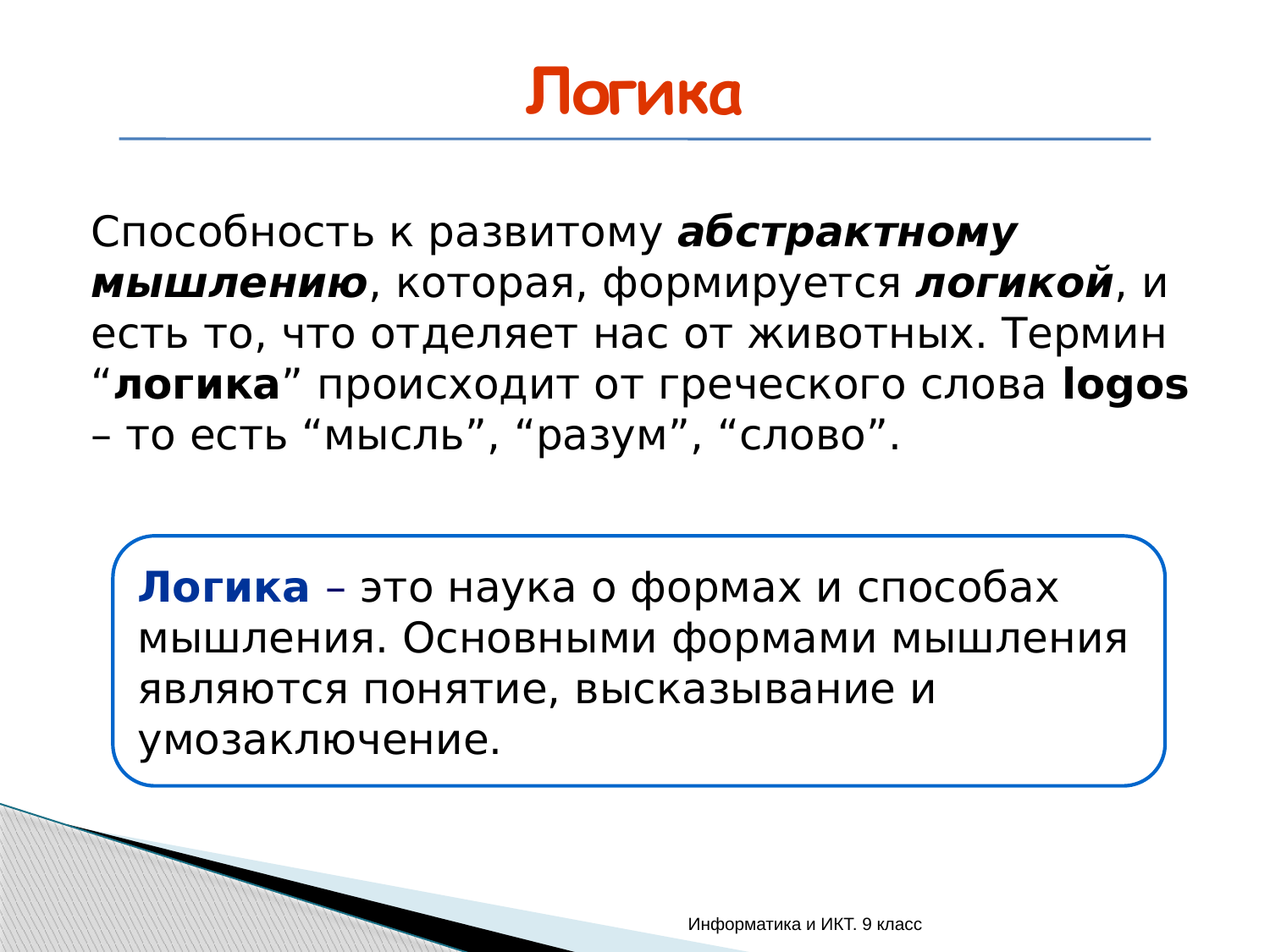

Логика

Способность к развитому абстрактному мышлению, которая, формируется логикой, и есть то, что отделяет нас от животных. Термин “логика” происходит от греческого слова logos – то есть “мысль”, “разум”, “слово”.
Логика – это наука о формах и способах мышления. Основными формами мышления являются понятие, высказывание и умозаключение.
Информатика и ИКТ. 9 класс